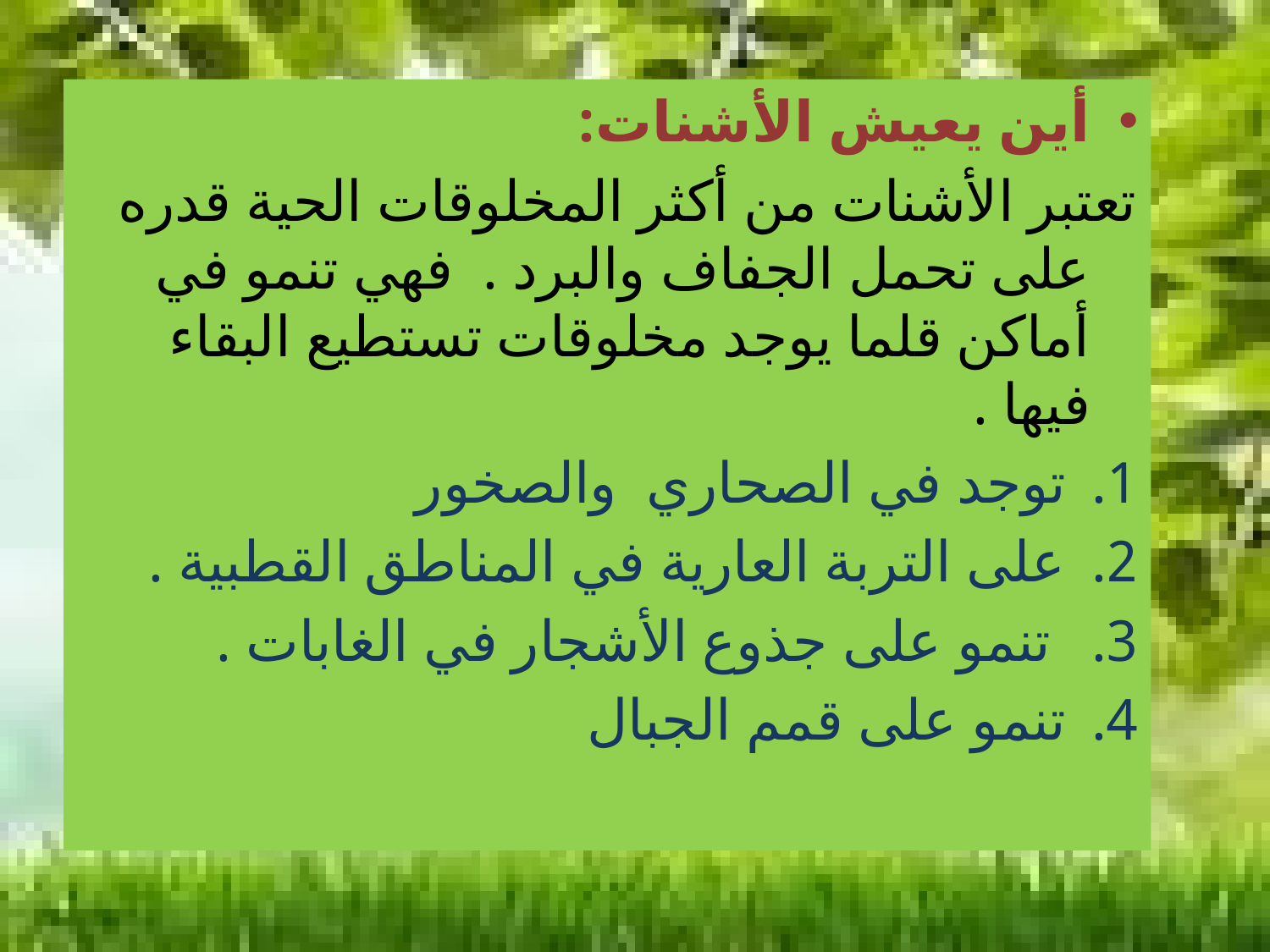

أين يعيش الأشنات:
تعتبر الأشنات من أكثر المخلوقات الحية قدره على تحمل الجفاف والبرد .  فهي تنمو في أماكن قلما يوجد مخلوقات تستطيع البقاء فيها .
توجد في الصحاري  والصخور
على التربة العارية في المناطق القطبية .
 تنمو على جذوع الأشجار في الغابات .
تنمو على قمم الجبال